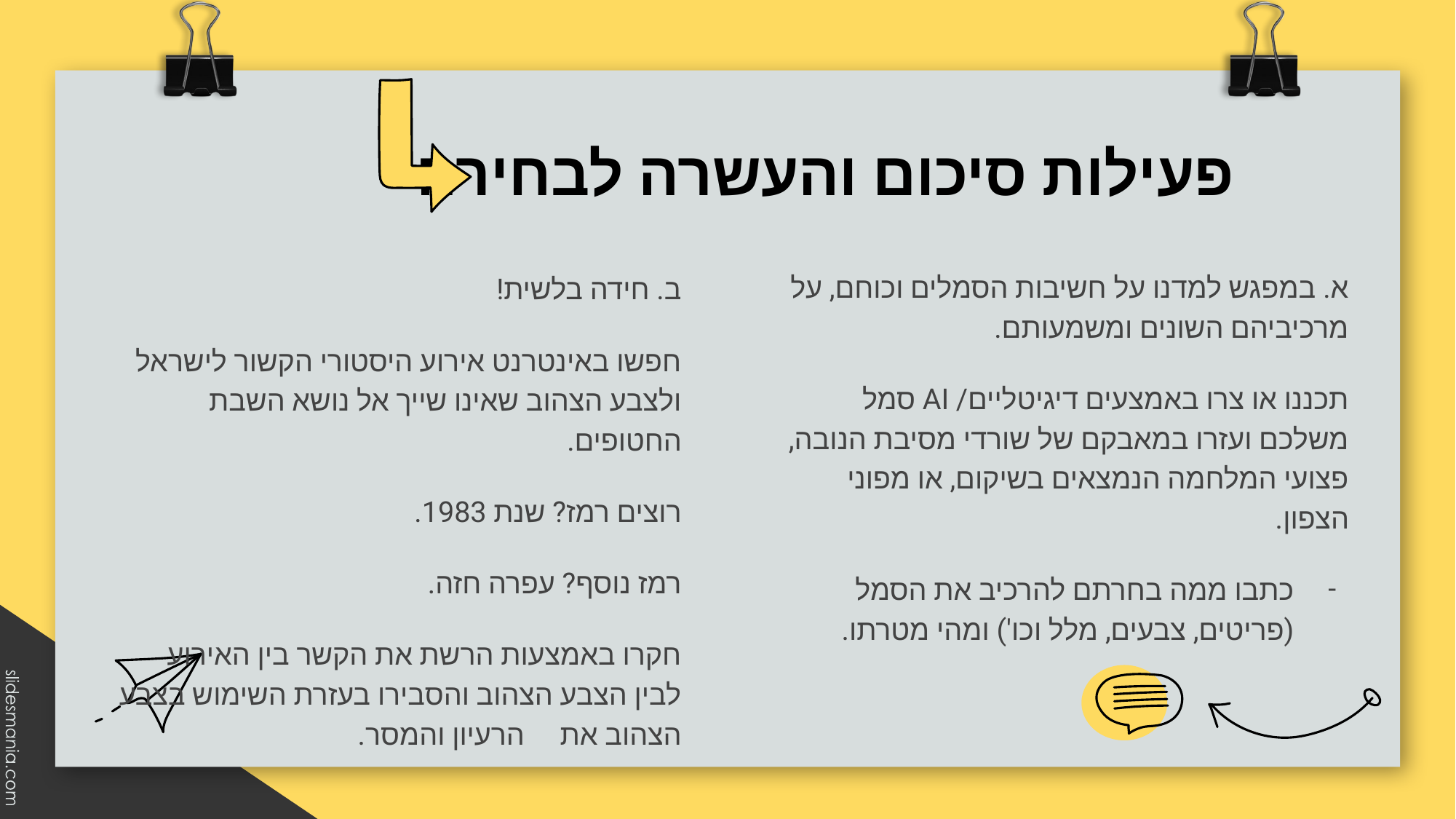

# פעילות סיכום והעשרה לבחירה
א. במפגש למדנו על חשיבות הסמלים וכוחם, על מרכיביהם השונים ומשמעותם.
תכננו או צרו באמצעים דיגיטליים/ AI סמל משלכם ועזרו במאבקם של שורדי מסיבת הנובה, פצועי המלחמה הנמצאים בשיקום, או מפוני הצפון.
כתבו ממה בחרתם להרכיב את הסמל (פריטים, צבעים, מלל וכו') ומהי מטרתו.

ב. חידה בלשית!
חפשו באינטרנט אירוע היסטורי הקשור לישראל ולצבע הצהוב שאינו שייך אל נושא השבת החטופים.
רוצים רמז? שנת 1983.
רמז נוסף? עפרה חזה.
חקרו באמצעות הרשת את הקשר בין האירוע לבין הצבע הצהוב והסבירו בעזרת השימוש בצבע הצהוב את     הרעיון והמסר.